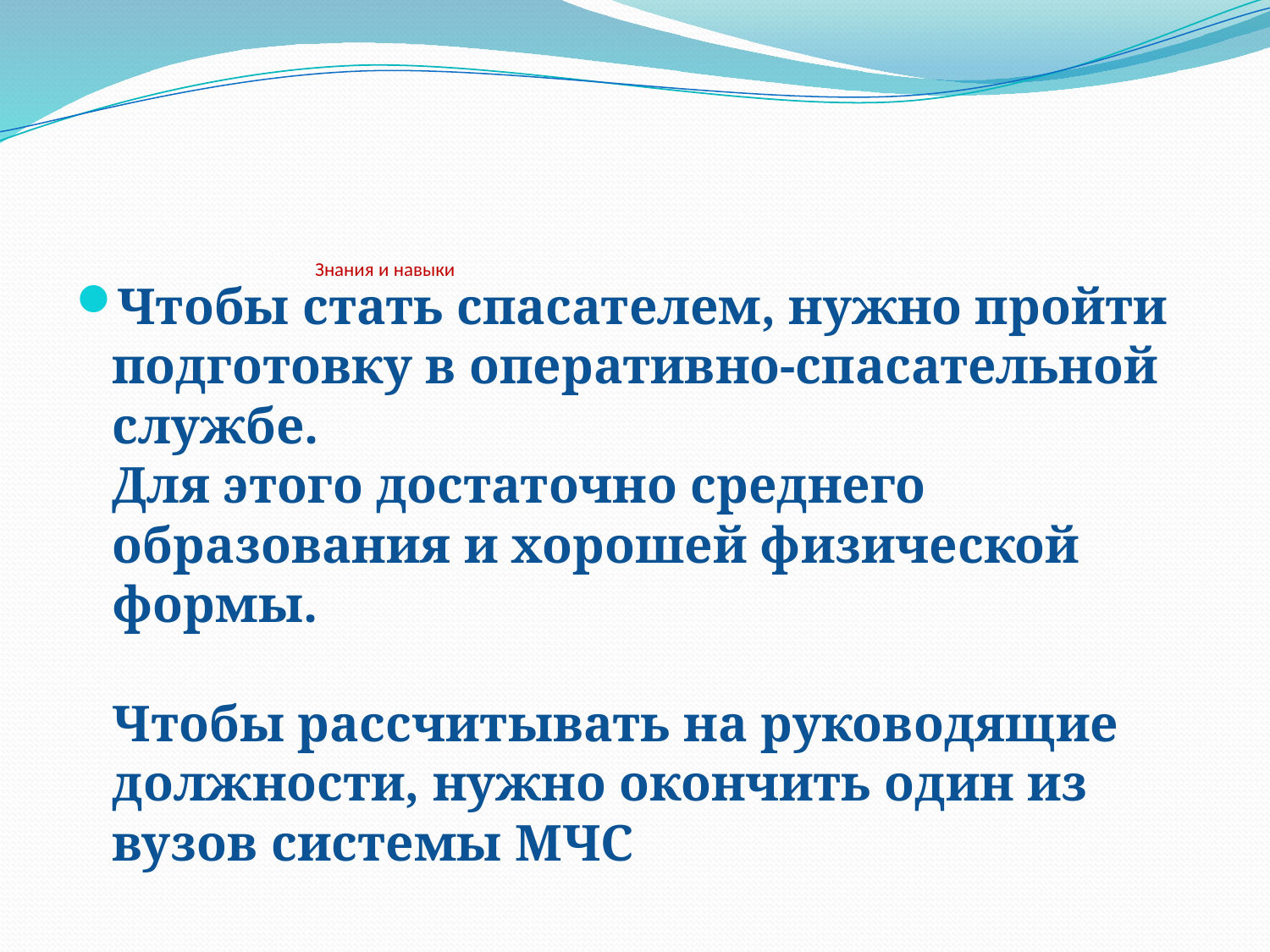

# Знания и навыки
Чтобы стать спасателем, нужно пройти подготовку в оперативно-спасательной службе.
Для этого достаточно среднего образования и хорошей физической формы.
Чтобы рассчитывать на руководящие должности, нужно окончить один из вузов системы МЧС